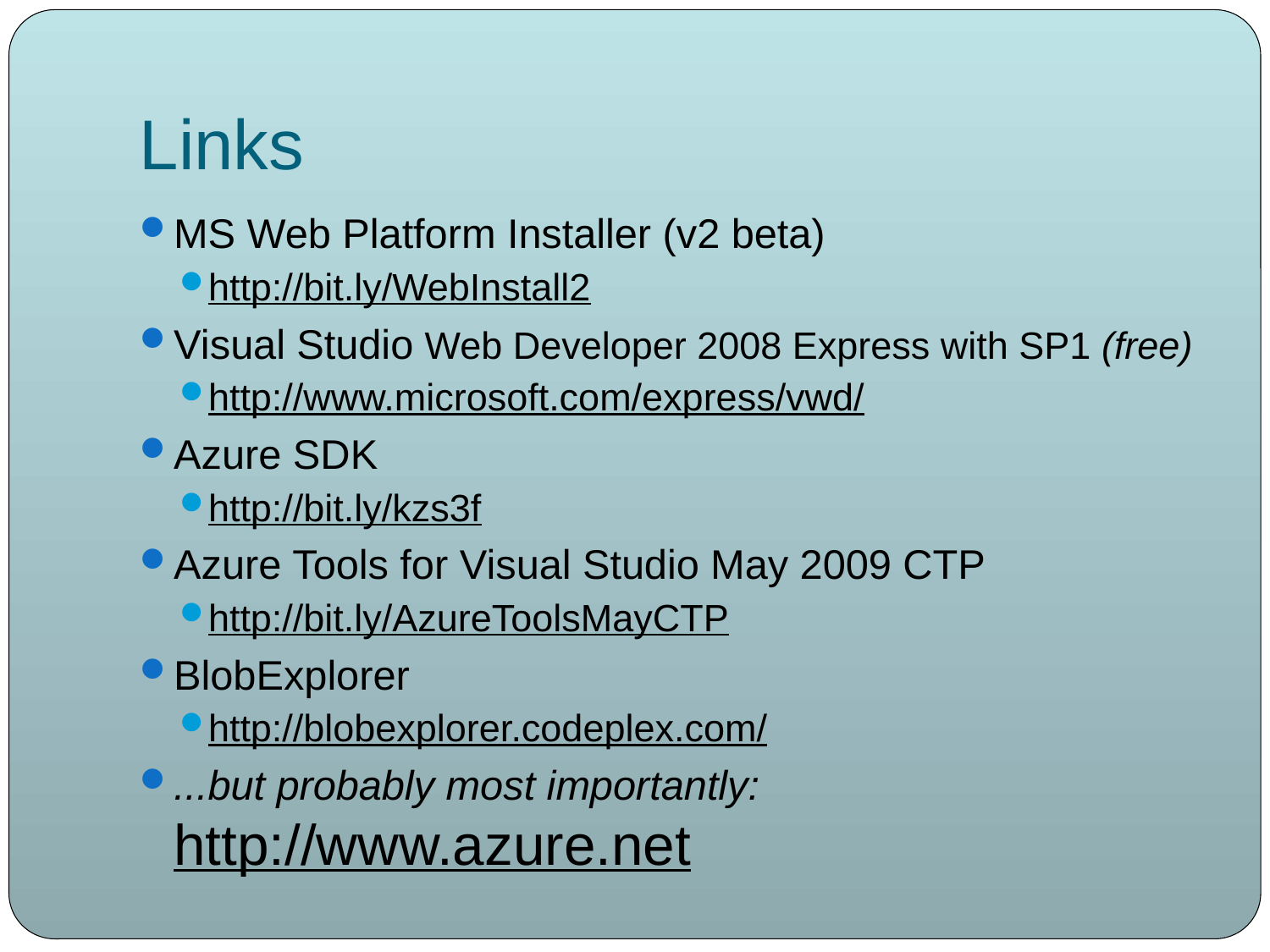

# Links
MS Web Platform Installer (v2 beta)
http://bit.ly/WebInstall2
Visual Studio Web Developer 2008 Express with SP1 (free)
http://www.microsoft.com/express/vwd/
Azure SDK
http://bit.ly/kzs3f
Azure Tools for Visual Studio May 2009 CTP
http://bit.ly/AzureToolsMayCTP
BlobExplorer
http://blobexplorer.codeplex.com/
...but probably most importantly:  http://www.azure.net